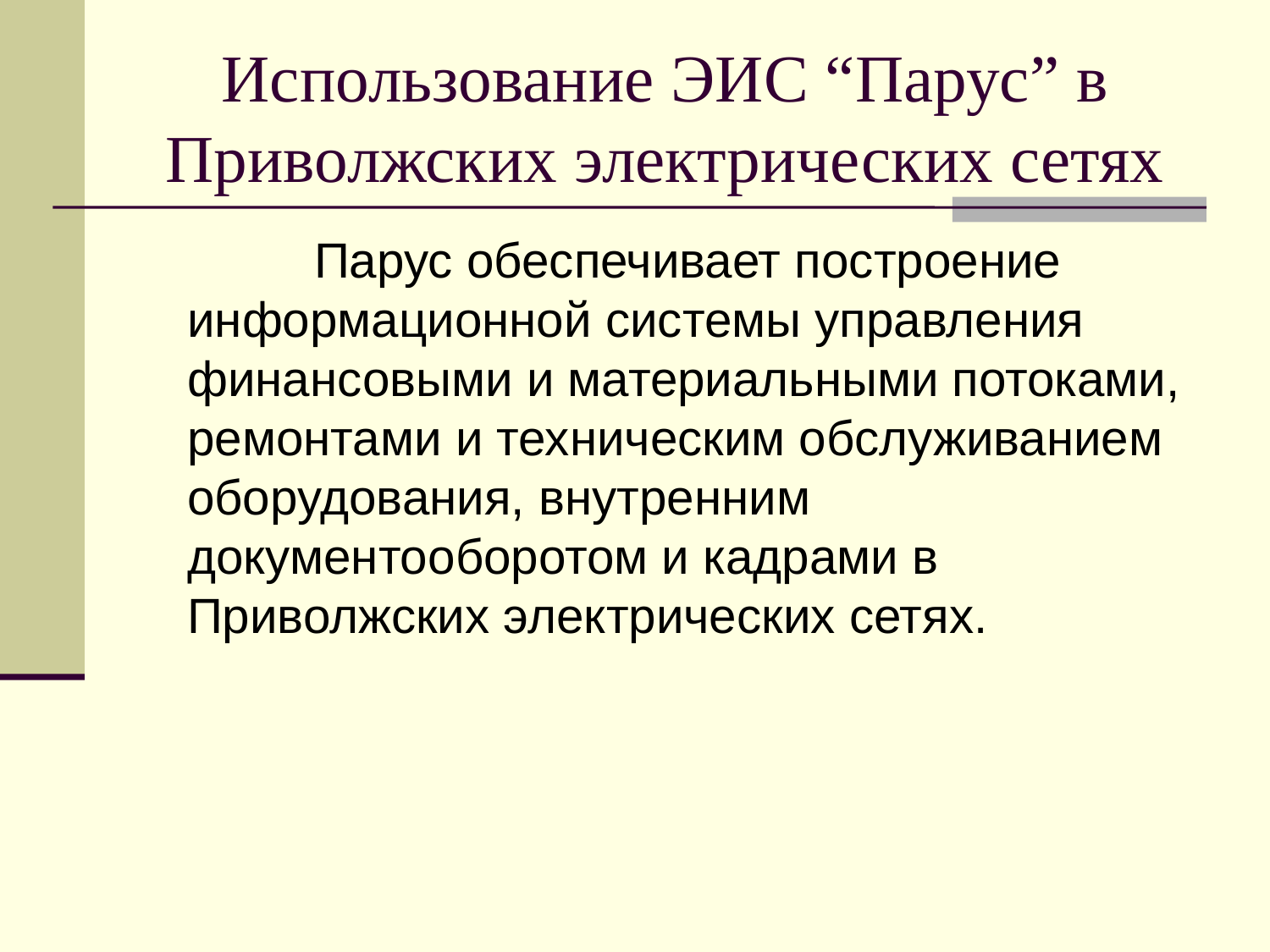

# Использование ЭИС “Парус” в Приволжских электрических сетях
		Парус обеспечивает построение информационной системы управления финансовыми и материальными потоками, ремонтами и техническим обслуживанием оборудования, внутренним документооборотом и кадрами в Приволжских электрических сетях.